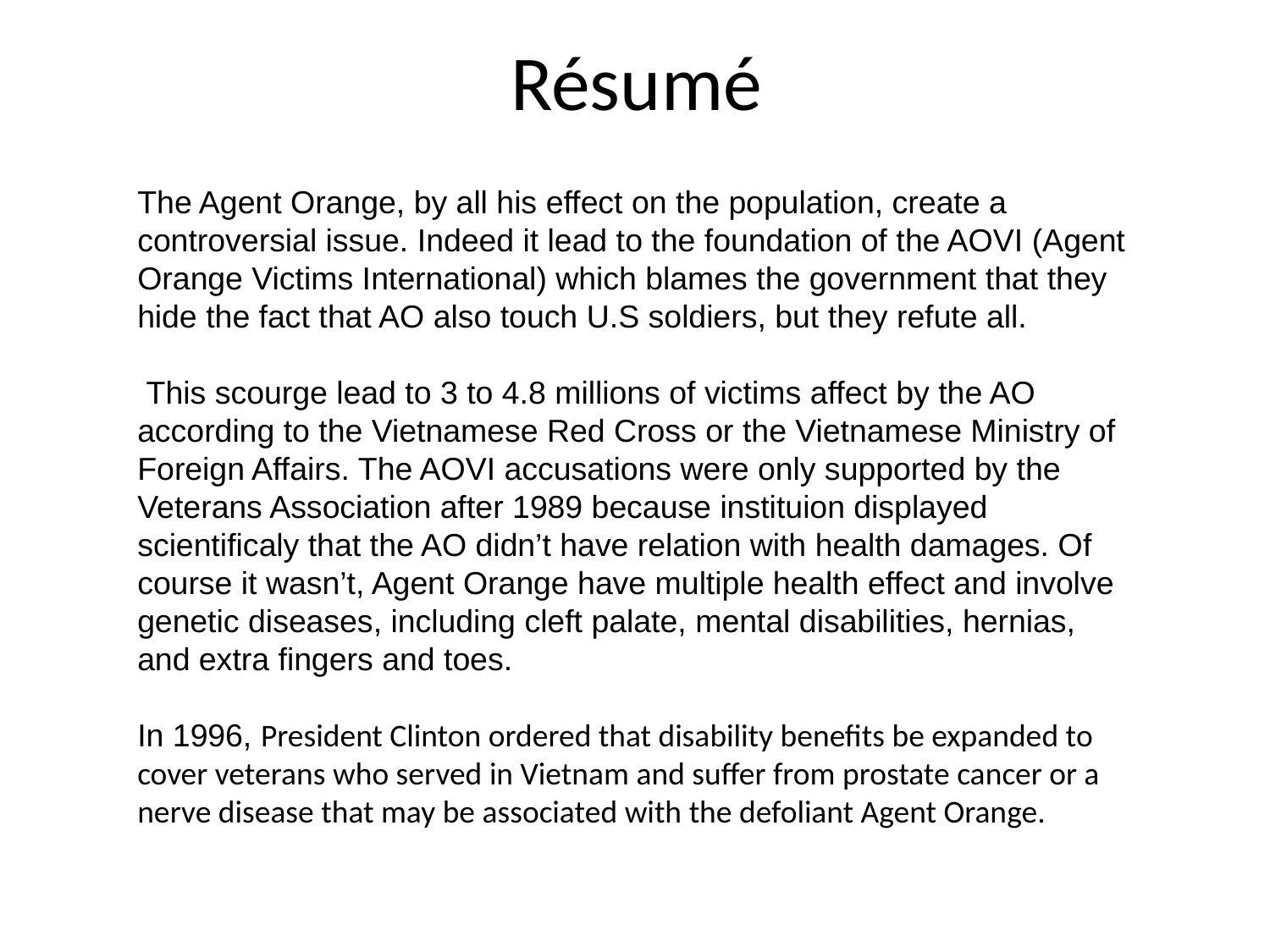

# Résumé
The Agent Orange, by all his effect on the population, create a controversial issue. Indeed it lead to the foundation of the AOVI (Agent Orange Victims International) which blames the government that they hide the fact that AO also touch U.S soldiers, but they refute all.

 This scourge lead to 3 to 4.8 millions of victims affect by the AO according to the Vietnamese Red Cross or the Vietnamese Ministry of Foreign Affairs. The AOVI accusations were only supported by the Veterans Association after 1989 because instituion displayed scientificaly that the AO didn’t have relation with health damages. Of course it wasn’t, Agent Orange have multiple health effect and involve genetic diseases, including cleft palate, mental disabilities, hernias, and extra fingers and toes.

In 1996, President Clinton ordered that disability benefits be expanded to cover veterans who served in Vietnam and suffer from prostate cancer or a nerve disease that may be associated with the defoliant Agent Orange.